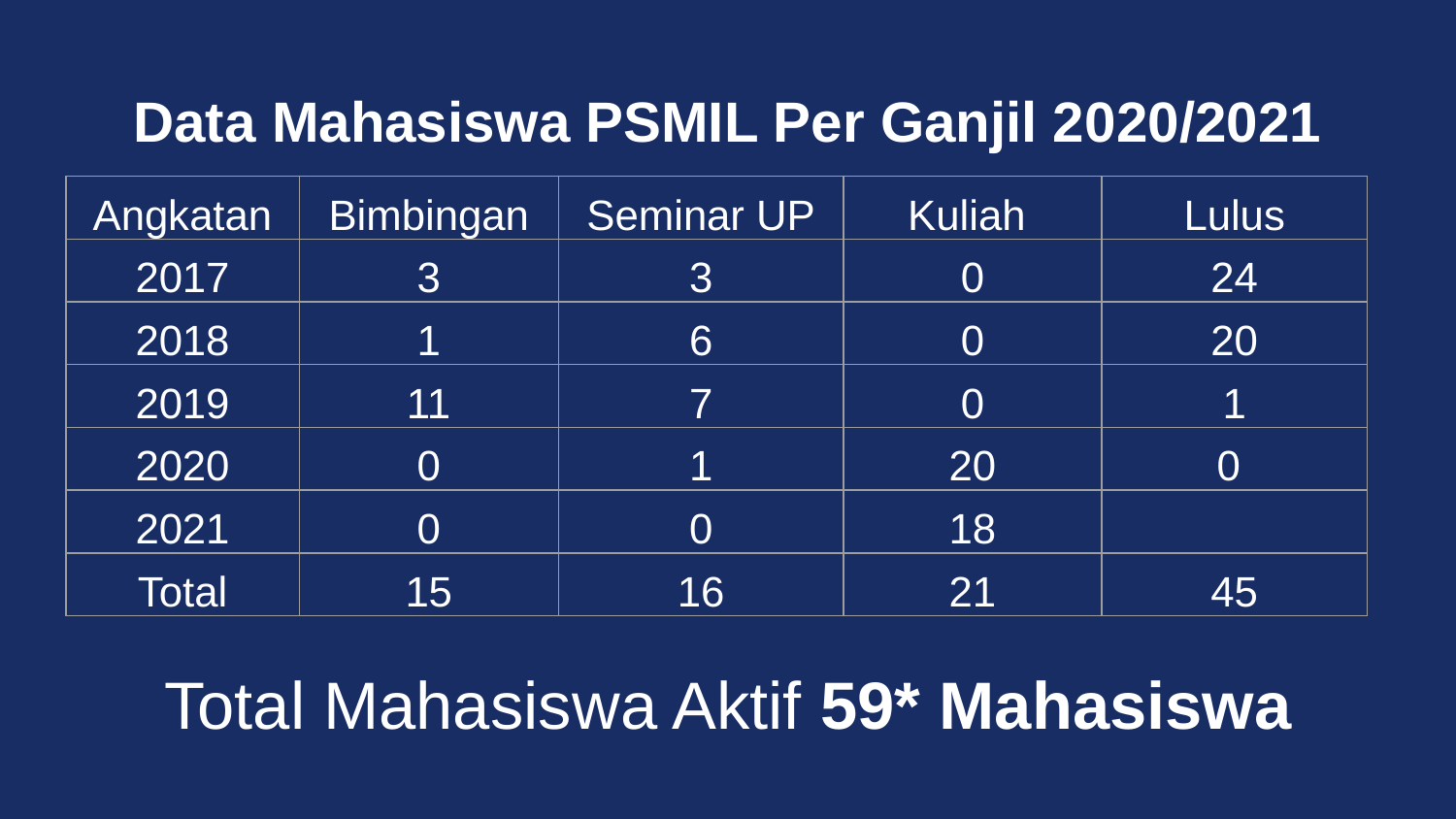

# Data Mahasiswa PSMIL Per Ganjil 2020/2021
| Angkatan | Bimbingan | Seminar UP | Kuliah | Lulus |
| --- | --- | --- | --- | --- |
| 2017 | 3 | 3 | 0 | 24 |
| 2018 | 1 | 6 | 0 | 20 |
| 2019 | 11 | 7 | 0 | 1 |
| 2020 | 0 | 1 | 20 | 0 |
| 2021 | 0 | 0 | 18 |  |
| Total | 15 | 16 | 21 | 45 |
Total Mahasiswa Aktif 59* Mahasiswa